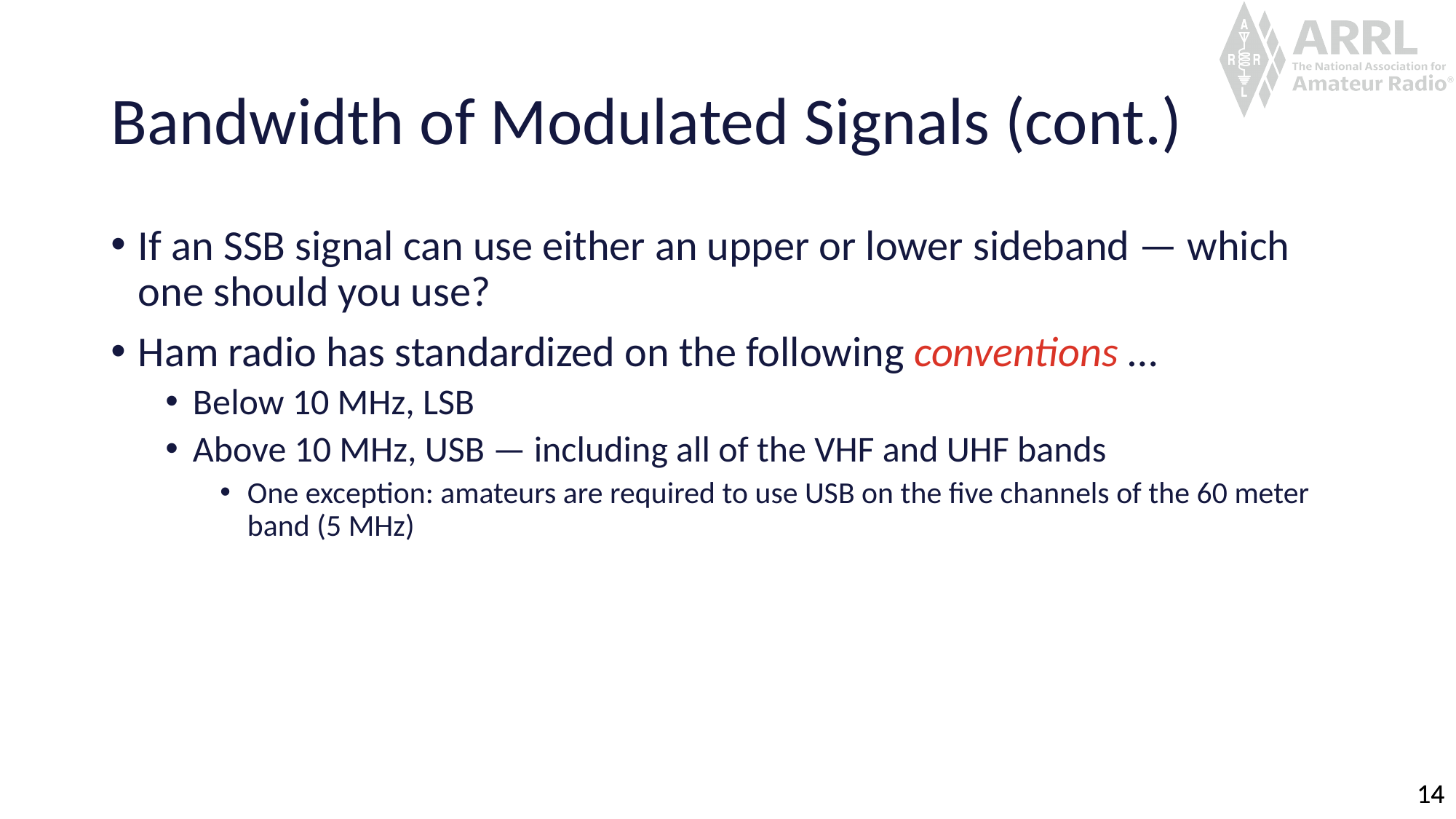

# Bandwidth of Modulated Signals (cont.)
If an SSB signal can use either an upper or lower sideband — which one should you use?
Ham radio has standardized on the following conventions …
Below 10 MHz, LSB
Above 10 MHz, USB — including all of the VHF and UHF bands
One exception: amateurs are required to use USB on the five channels of the 60 meter band (5 MHz)